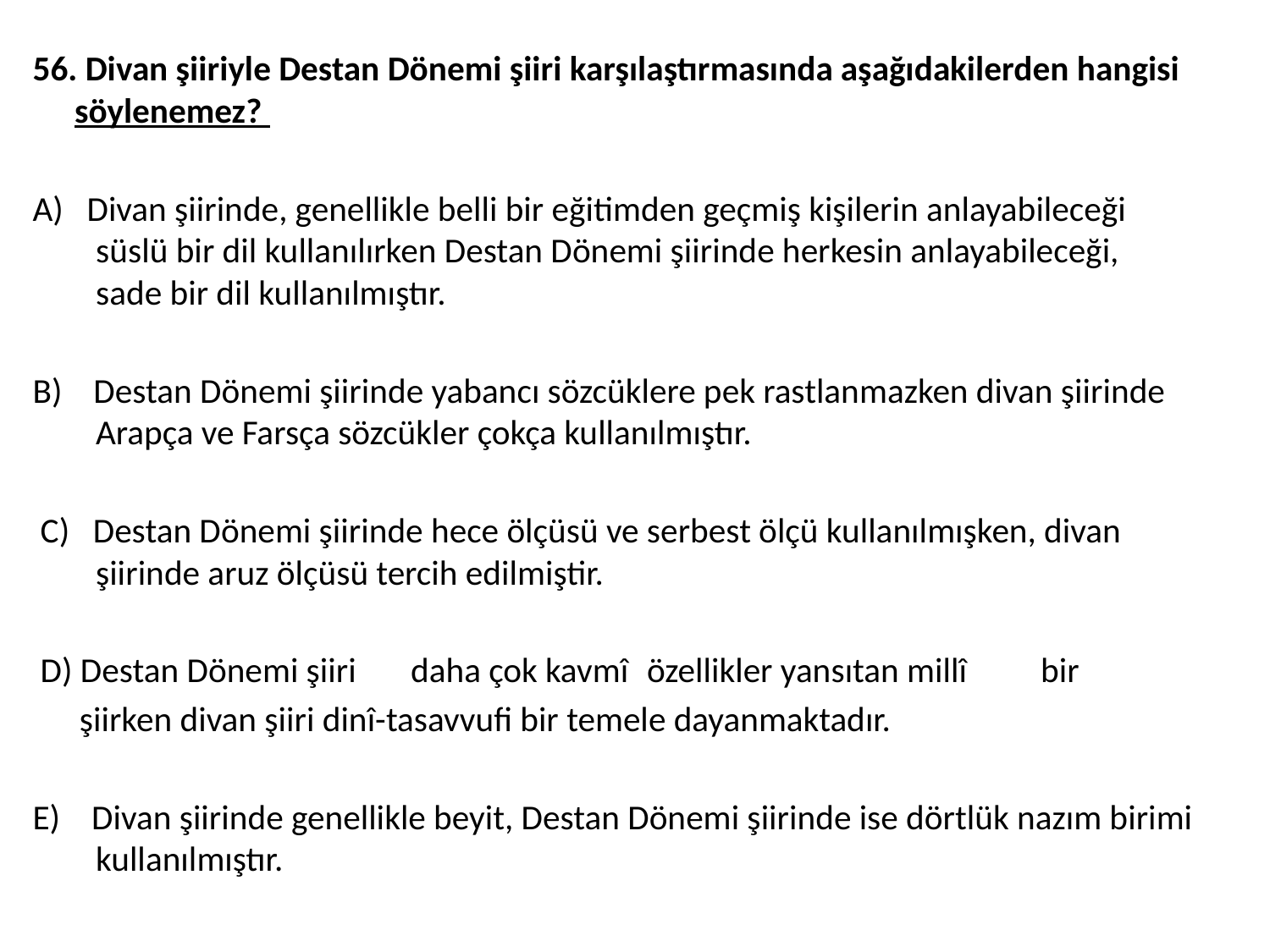

56. Divan şiiriyle Destan Dönemi şiiri karşılaştırmasında aşağıdakilerden hangisi söylenemez?

A)   Divan şiirinde, genellikle belli bir eğitimden geçmiş kişilerin anlayabileceği süslü bir dil kullanılırken Destan Dönemi şiirinde herkesin anlayabileceği, sade bir dil kullanılmıştır.

B)    Destan Dönemi şiirinde yabancı sözcüklere pek rastlanmazken divan şiirinde Arapça ve Farsça sözcükler çokça kullanılmıştır.

 C)   Destan Dönemi şiirinde hece ölçüsü ve serbest ölçü kullanılmışken, divan şiirinde aruz ölçüsü tercih edilmiştir.

 D) Destan Dönemi şiiri	daha çok kavmî	özellikler yansıtan millî	bir
      şiirken divan şiiri dinî-tasavvufi bir temele dayanmaktadır.

E)    Divan şiirinde genellikle beyit, Destan Dönemi şiirinde ise dörtlük nazım birimi kullanılmıştır.